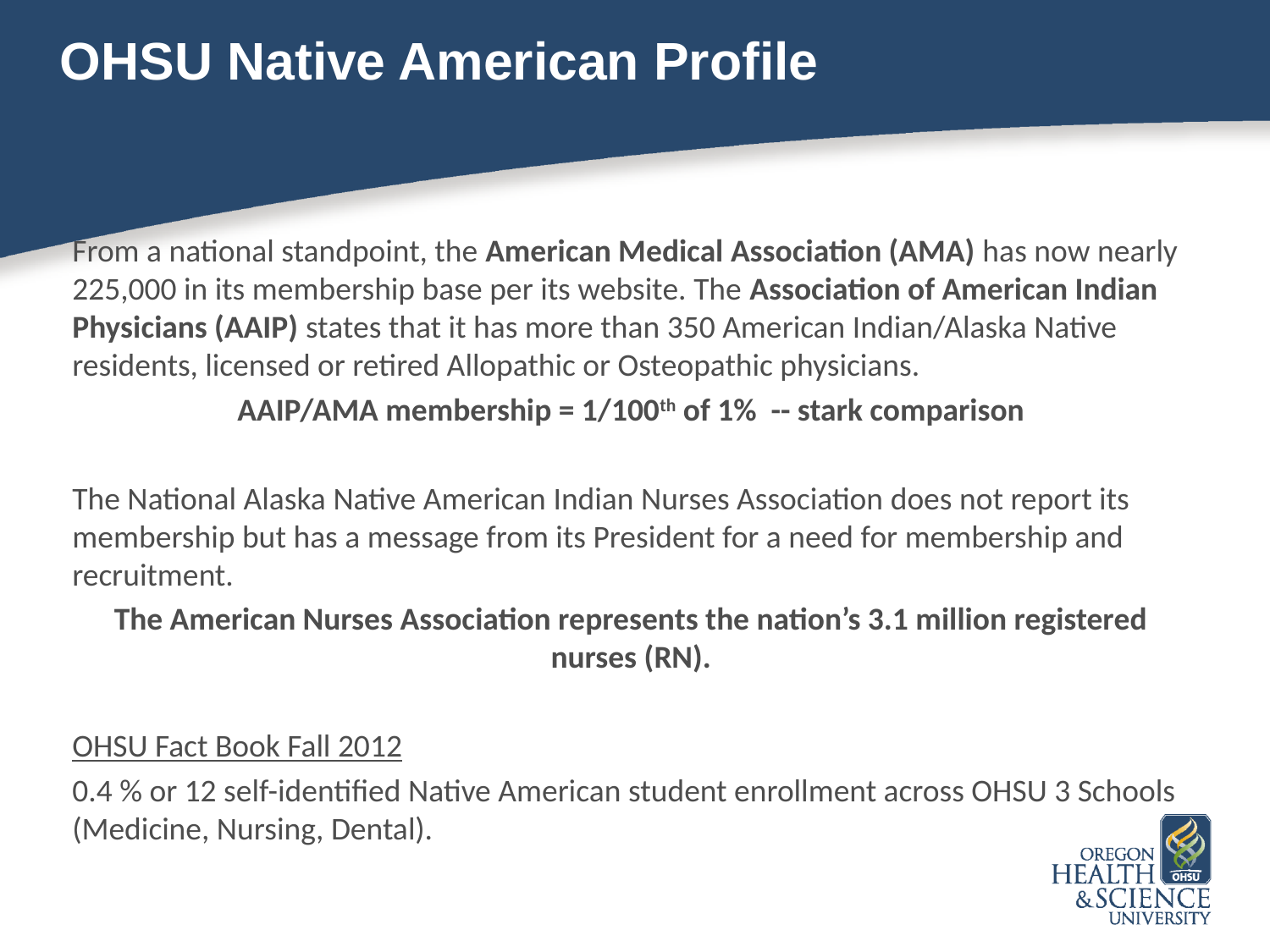

# OHSU Native American Profile

From a national standpoint, the American Medical Association (AMA) has now nearly 225,000 in its membership base per its website. The Association of American Indian Physicians (AAIP) states that it has more than 350 American Indian/Alaska Native residents, licensed or retired Allopathic or Osteopathic physicians.
AAIP/AMA membership = 1/100th of 1%  -- stark comparison

The National Alaska Native American Indian Nurses Association does not report its membership but has a message from its President for a need for membership and recruitment.
The American Nurses Association represents the nation’s 3.1 million registered nurses (RN).

OHSU Fact Book Fall 2012
0.4 % or 12 self-identified Native American student enrollment across OHSU 3 Schools (Medicine, Nursing, Dental).